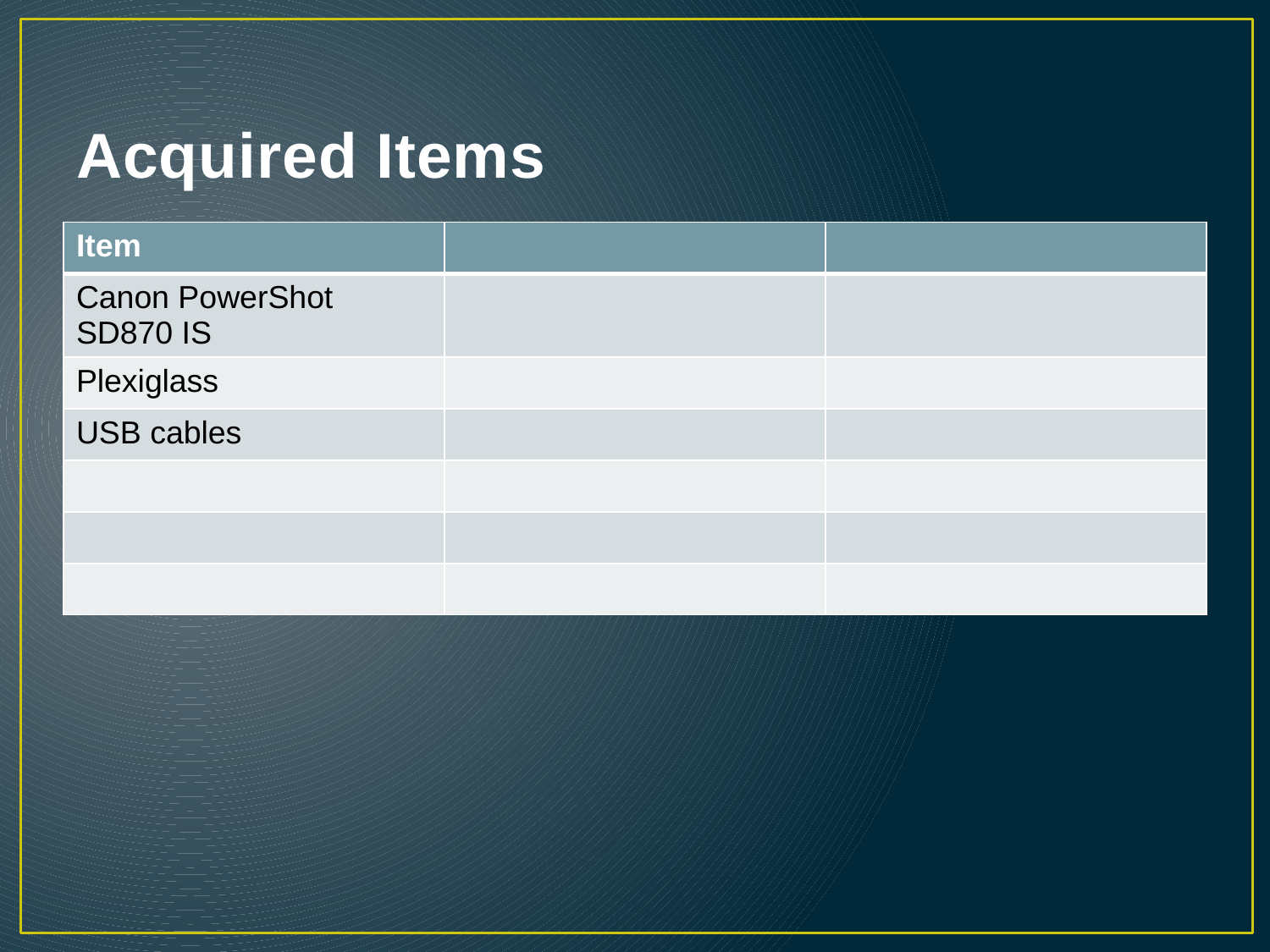

# Acquired Items
| Item |  |  |
| --- | --- | --- |
| Canon PowerShot SD870 IS |  |  |
| Plexiglass |  |  |
| USB cables |  |  |
|  |  |  |
|  |  |  |
|  |  |  |